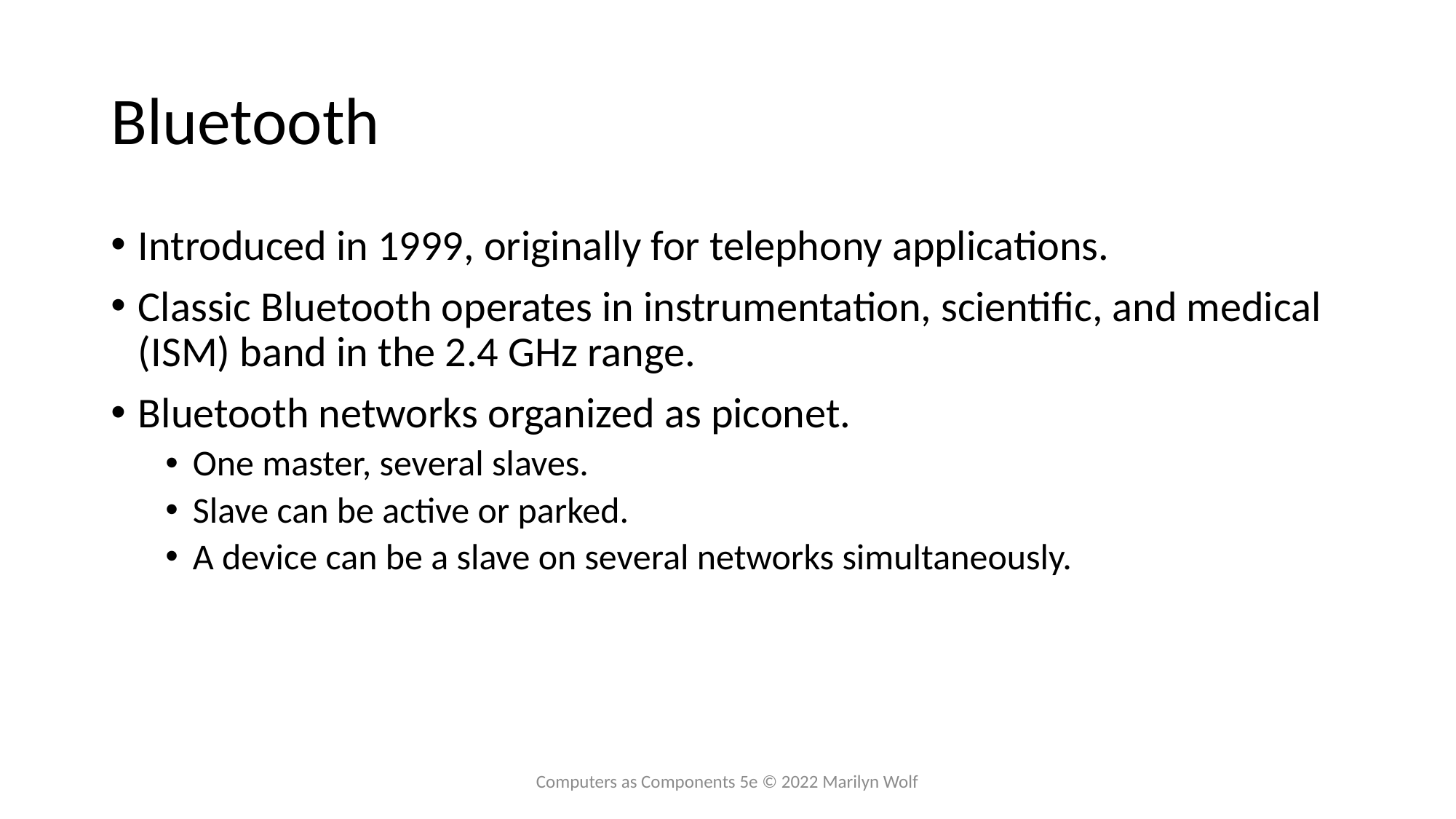

# Bluetooth
Introduced in 1999, originally for telephony applications.
Classic Bluetooth operates in instrumentation, scientific, and medical (ISM) band in the 2.4 GHz range.
Bluetooth networks organized as piconet.
One master, several slaves.
Slave can be active or parked.
A device can be a slave on several networks simultaneously.
Computers as Components 5e © 2022 Marilyn Wolf